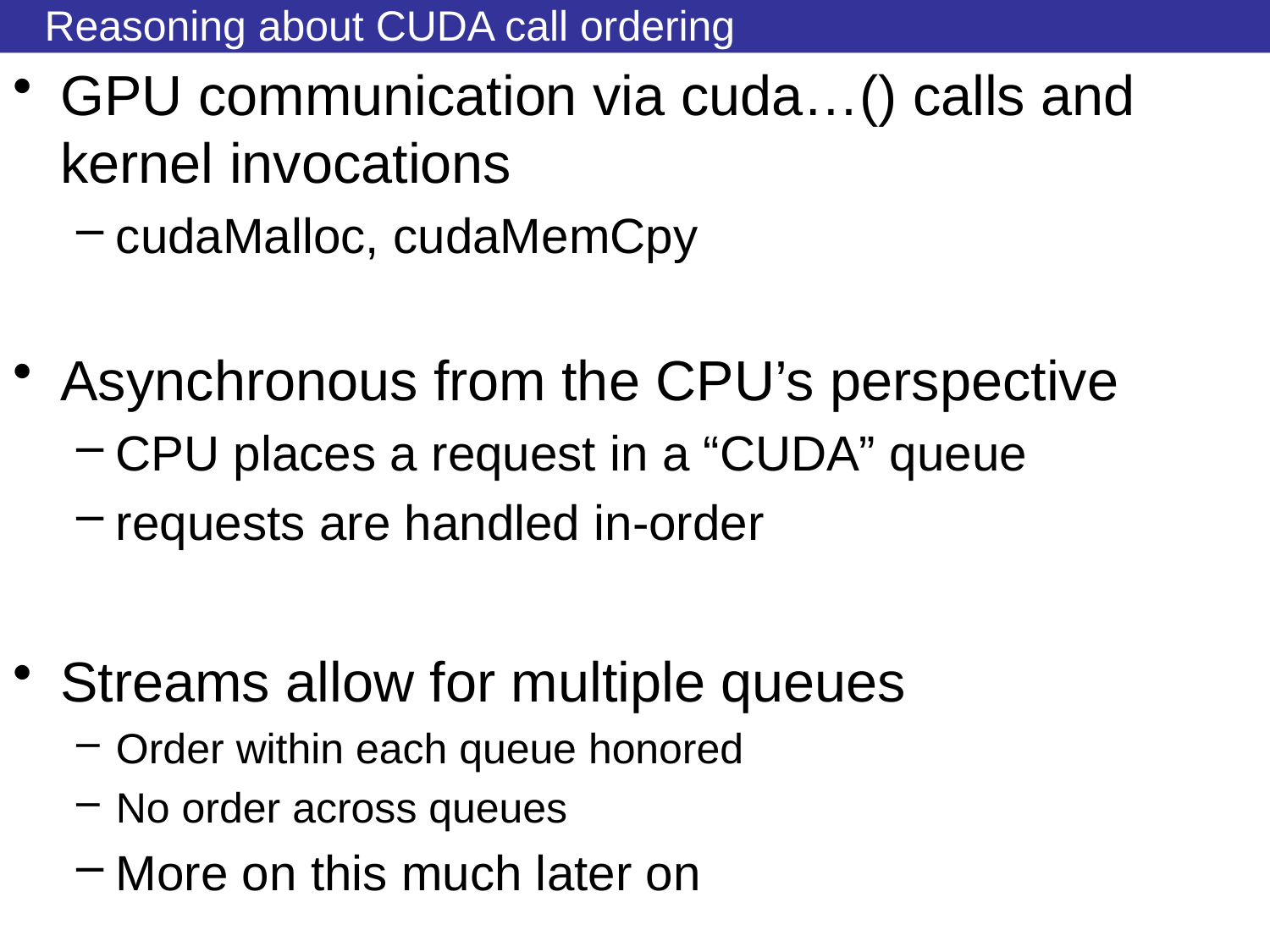

# Reasoning about CUDA call ordering
GPU communication via cuda…() calls and kernel invocations
cudaMalloc, cudaMemCpy

Asynchronous from the CPU’s perspective
CPU places a request in a “CUDA” queue
requests are handled in-order

Streams allow for multiple queues
Order within each queue honored
No order across queues
More on this much later on